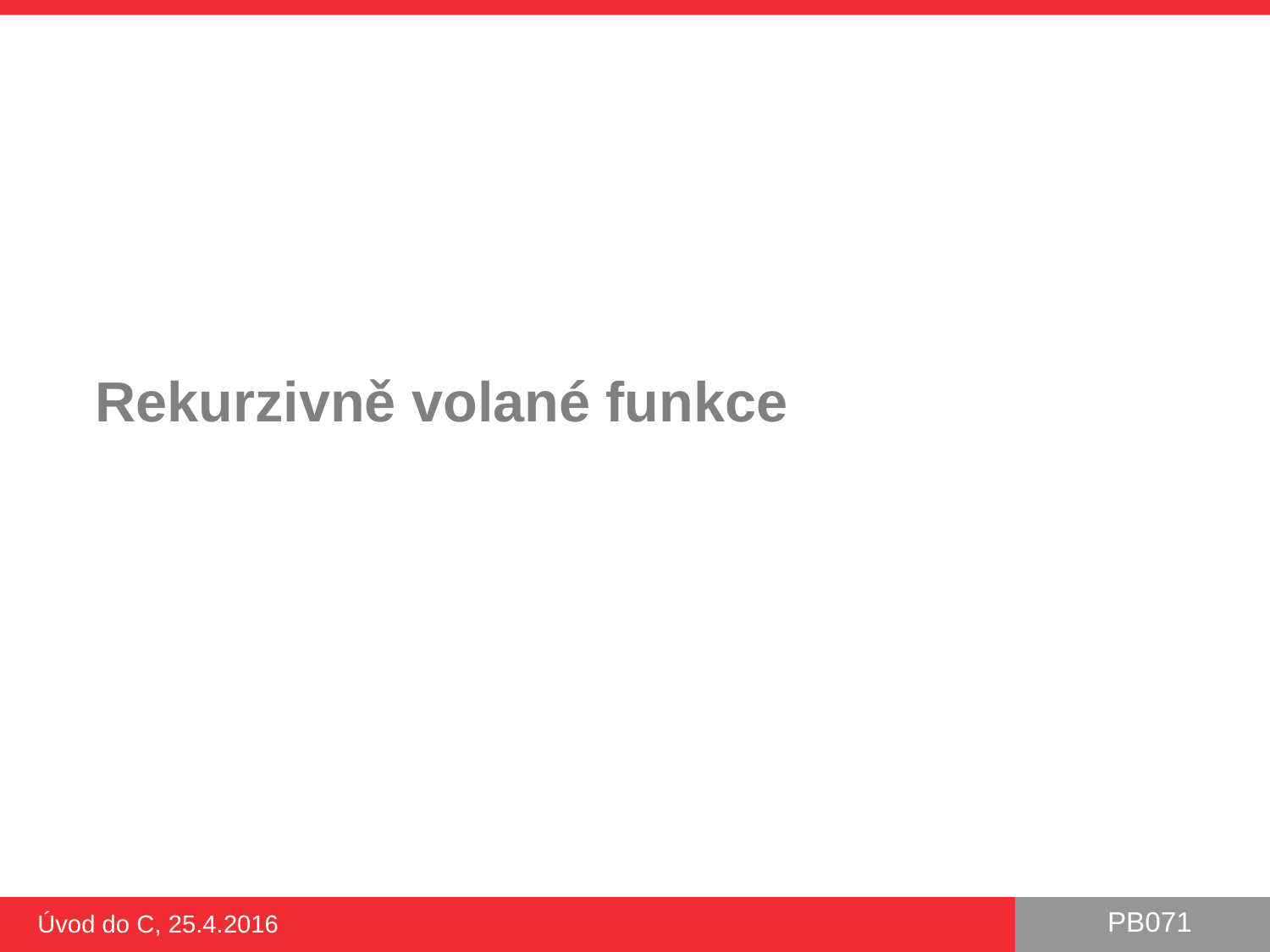

# Rekurzivně volané funkce
Úvod do C, 25.4.2016